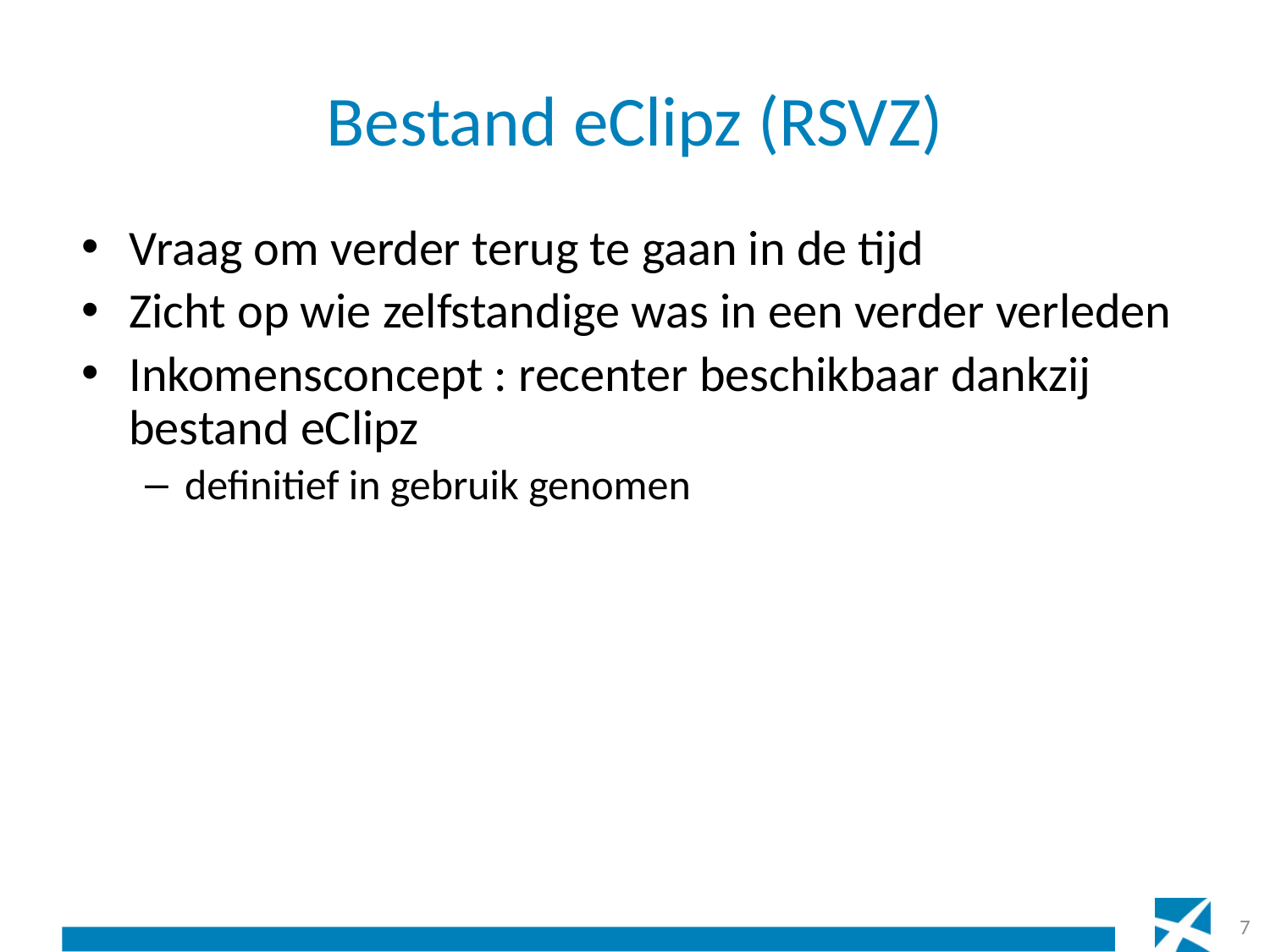

# Bestand eClipz (RSVZ)
Vraag om verder terug te gaan in de tijd
Zicht op wie zelfstandige was in een verder verleden
Inkomensconcept : recenter beschikbaar dankzij bestand eClipz
definitief in gebruik genomen

7